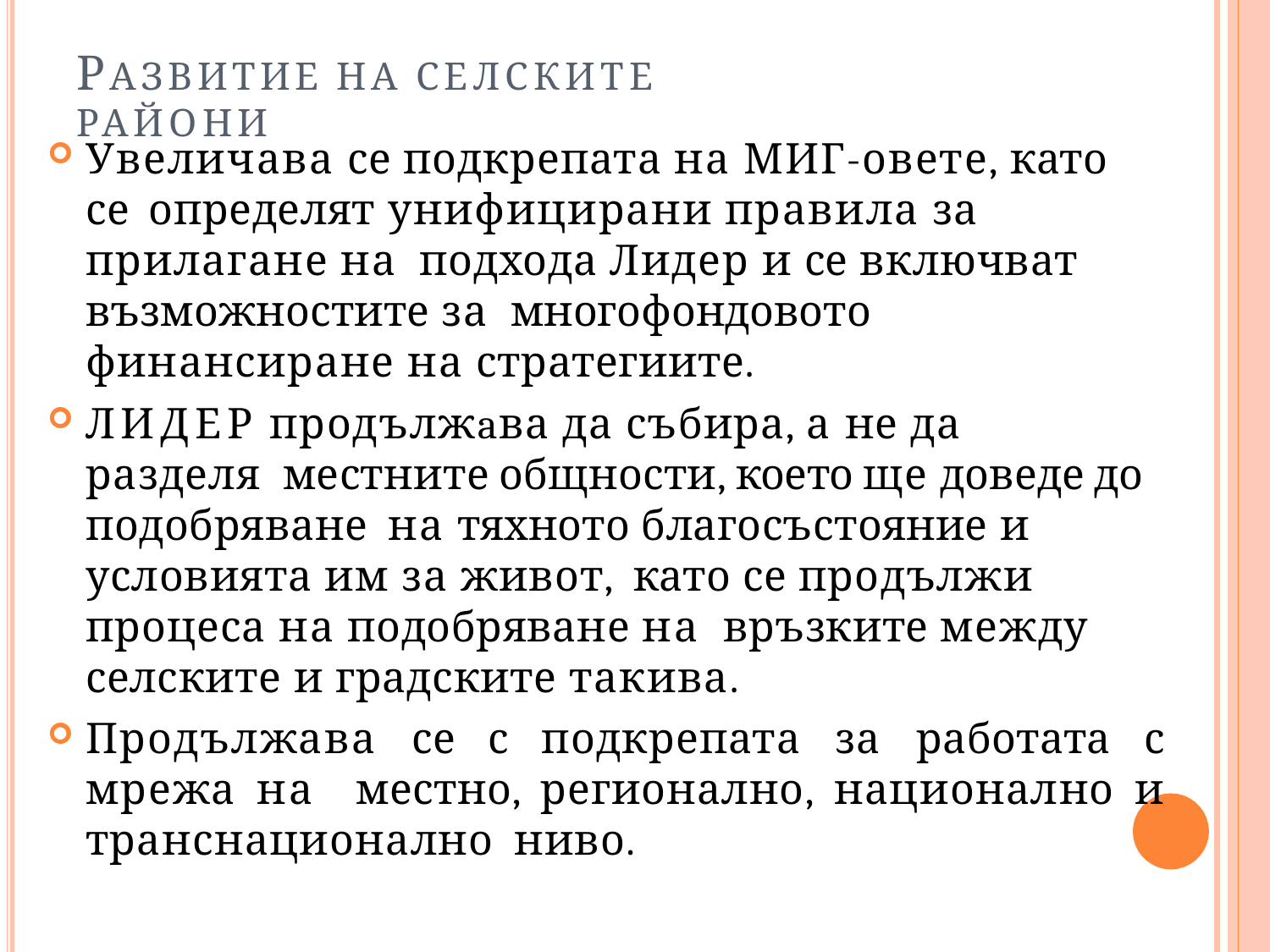

# РАЗВИТИЕ НА СЕЛСКИТЕ РАЙОНИ
Увеличава се подкрепата на МИГ-овете, като се  определят унифицирани правила за прилагане на  подхода Лидер и се включват възможностите за  многофондовото финансиране на стратегиите.
ЛИДЕР продължaва да събира, а не да разделя  местните общности, което ще доведе до подобряване  на тяхното благосъстояние и условията им за живот,  като се продължи процеса на подобряване на  връзките между селските и градските такива.
Продължава се с подкрепата за работата с мрежа на  местно, регионално, национално и транснационално  ниво.